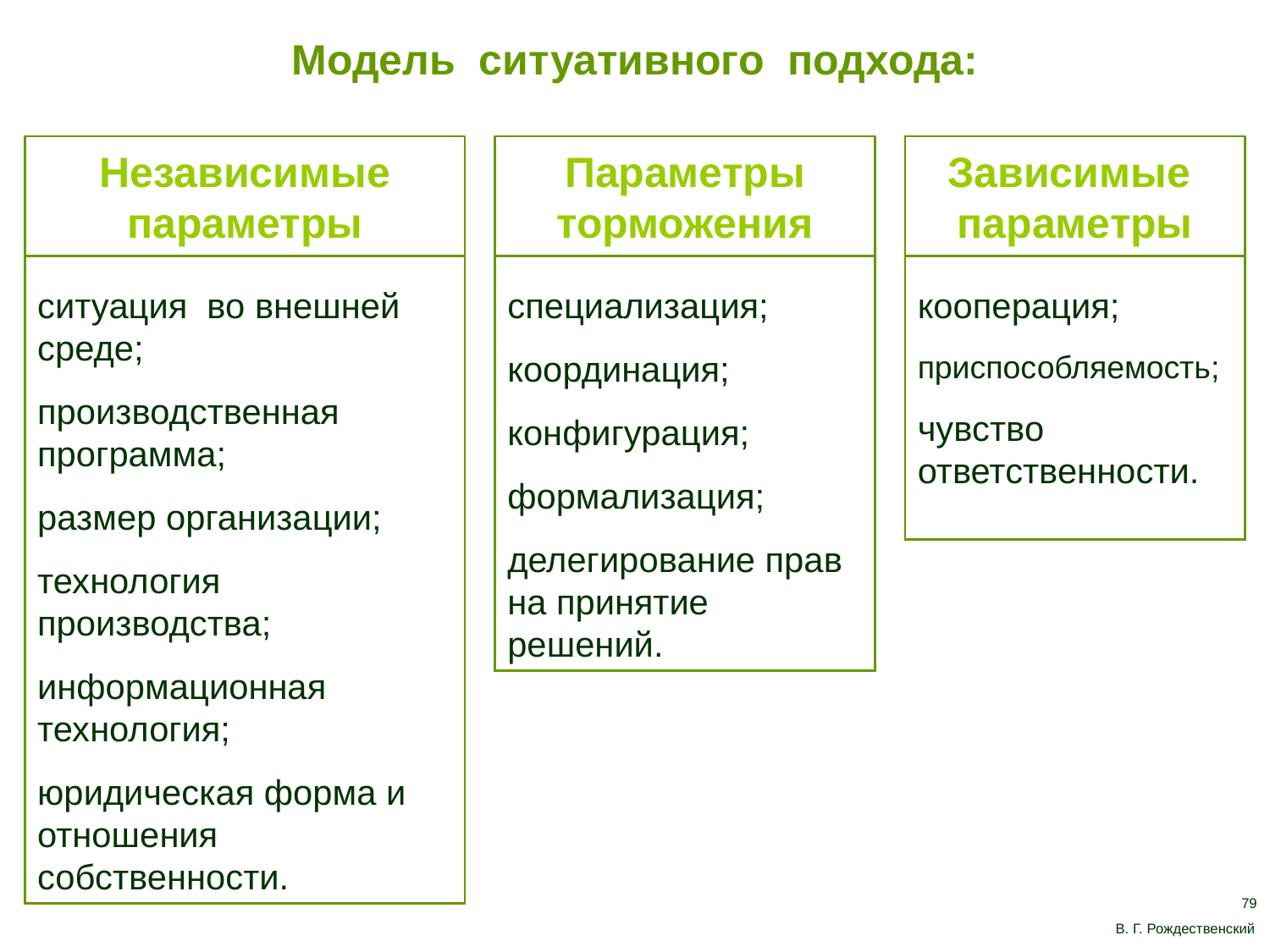

Модель  ситуативного  подхода:
Независимые параметры
Параметры
торможения
Зависимые  параметры

ситуация  во внешней среде;

производственная программа;

размер организации;

технология производства;

информационная технология;

юридическая форма и отношения собственности.

специализация;

координация;

конфигурация;

формализация;

делегирование прав на принятие решений.

кооперация;

приспособляемость;

чувство ответственности.
79
В. Г. Рождественский